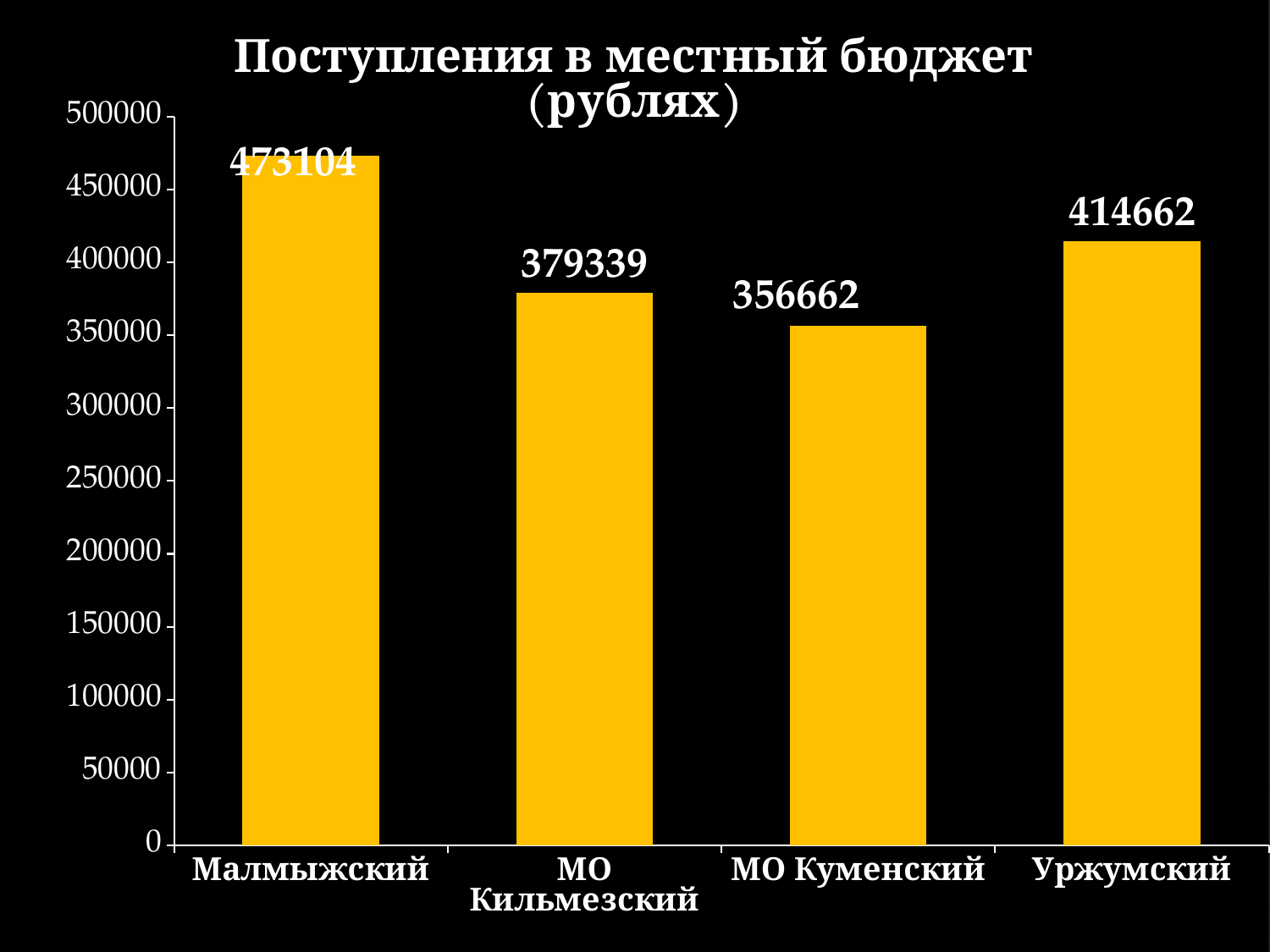

### Chart: Поступления в местный бюджет (рублях)

| Category | 2013 |
|---|---|
| Малмыжский | 473104.0 |
| МО Кильмезский | 379339.0 |
| МО Куменский | 356662.0 |
| Уржумский | 414662.0 |